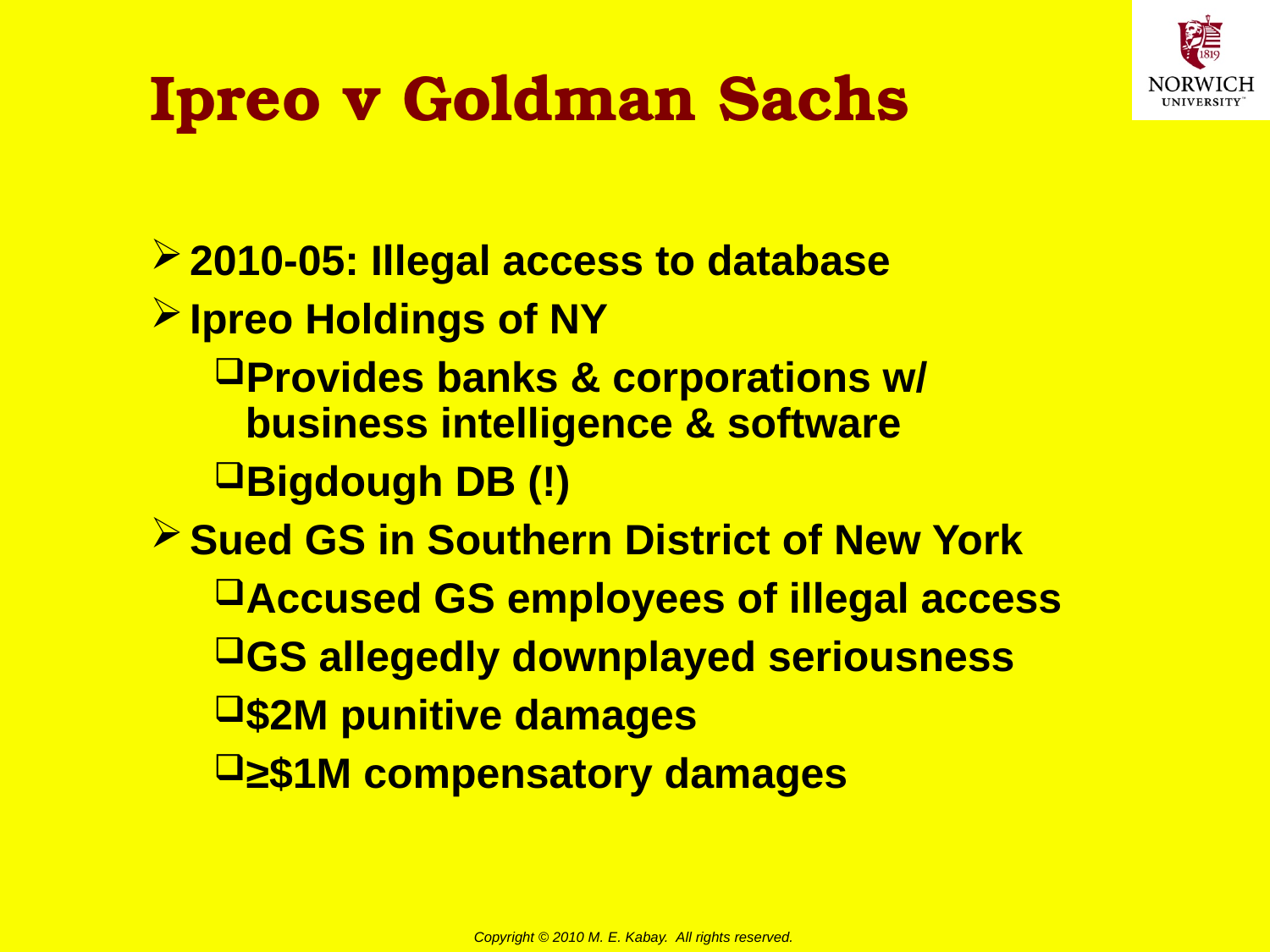

# Ipreo v Goldman Sachs
2010-05: Illegal access to database
Ipreo Holdings of NY
Provides banks & corporations w/ business intelligence & software
Bigdough DB (!)
Sued GS in Southern District of New York
Accused GS employees of illegal access
GS allegedly downplayed seriousness
$2M punitive damages
≥$1M compensatory damages